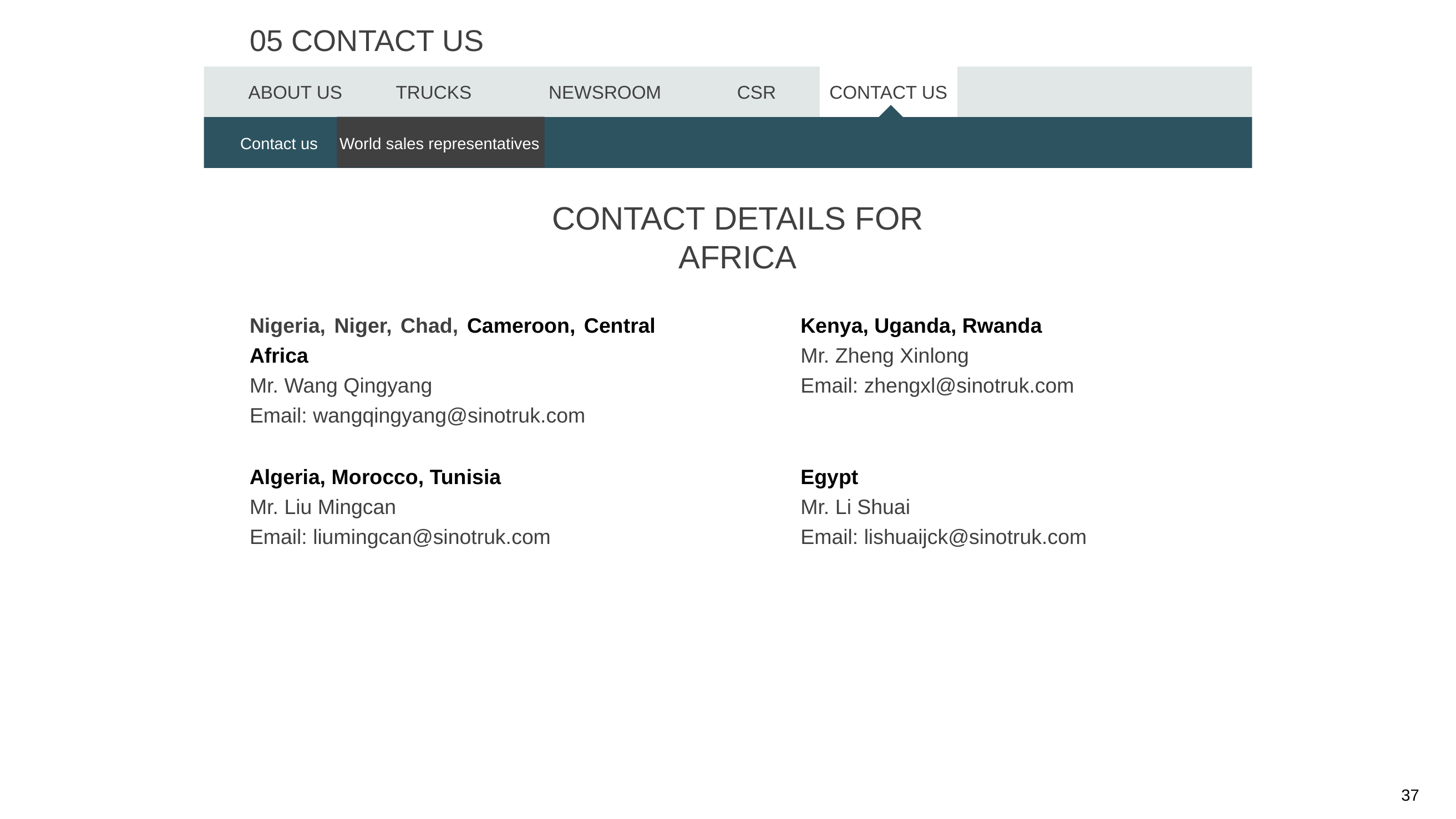

05 CONTACT US

ABOUT US
TRUCKS
NEWSROOM
CSR
CONTACT US

Contact us
World sales representatives
CONTACT DETAILS FOR
AFRICA
Kenya, Uganda, Rwanda
Mr. Zheng Xinlong
Email: zhengxl@sinotruk.com
Nigeria, Niger, Chad, Cameroon, Central Africa
Mr. Wang Qingyang
Email: wangqingyang@sinotruk.com
Algeria, Morocco, Tunisia
Mr. Liu Mingcan
Email: liumingcan@sinotruk.com
Egypt
Mr. Li Shuai
Email: lishuaijck@sinotruk.com